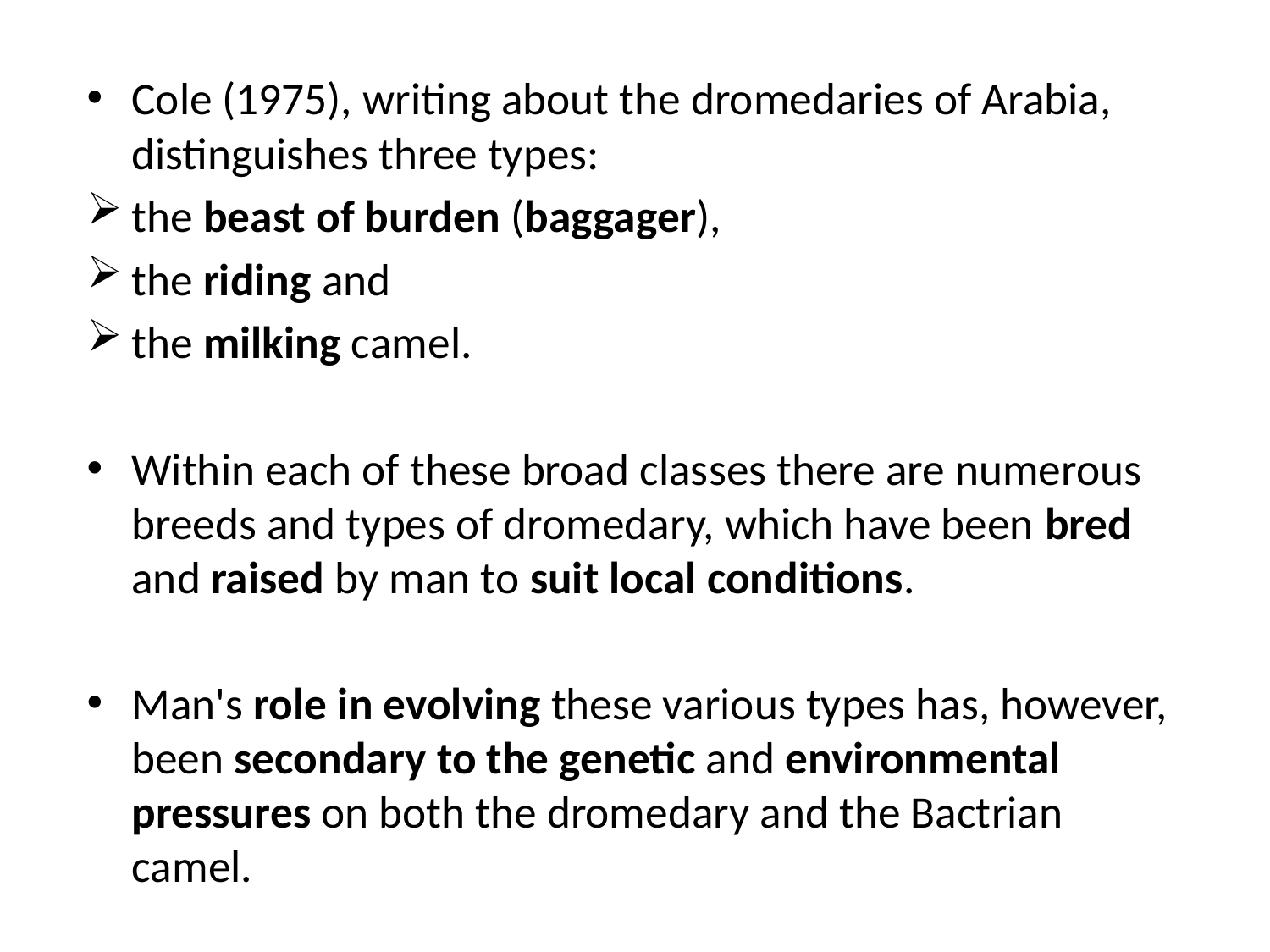

Cole (1975), writing about the dromedaries of Arabia, distinguishes three types:
the beast of burden (baggager),
the riding and
the milking camel.

Within each of these broad classes there are numerous breeds and types of dromedary, which have been bred and raised by man to suit local conditions.

Man's role in evolving these various types has, however, been secondary to the genetic and environmental pressures on both the dromedary and the Bactrian camel.